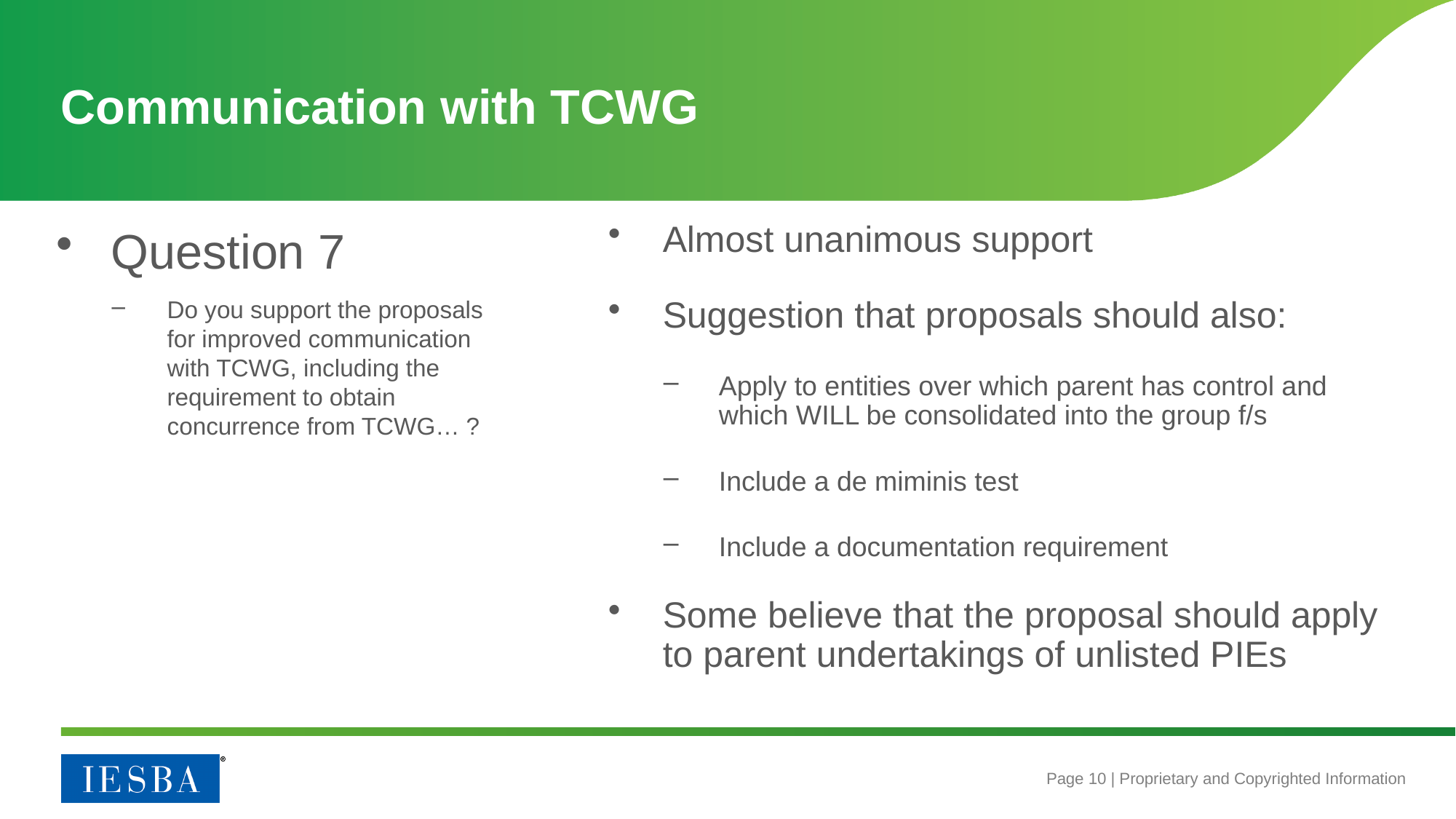

# Communication with TCWG
Question 7
Do you support the proposals for improved communication with TCWG, including the requirement to obtain concurrence from TCWG… ?

Almost unanimous support
Suggestion that proposals should also:
Apply to entities over which parent has control and which WILL be consolidated into the group f/s
Include a de miminis test
Include a documentation requirement
Some believe that the proposal should apply to parent undertakings of unlisted PIEs